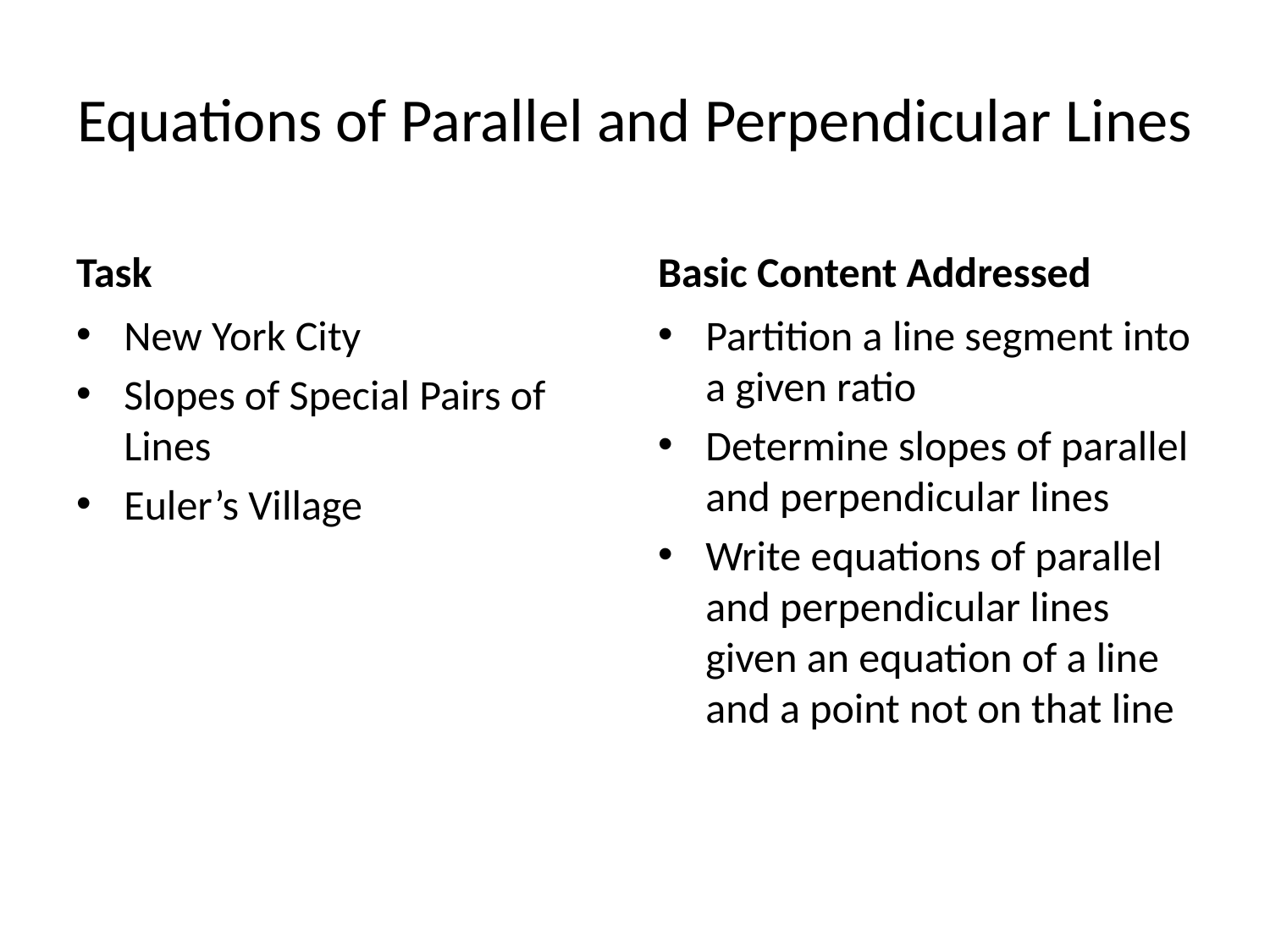

# Equations of Parallel and Perpendicular Lines
Task
Basic Content Addressed
New York City
Slopes of Special Pairs of Lines
Euler’s Village
Partition a line segment into a given ratio
Determine slopes of parallel and perpendicular lines
Write equations of parallel and perpendicular lines given an equation of a line and a point not on that line